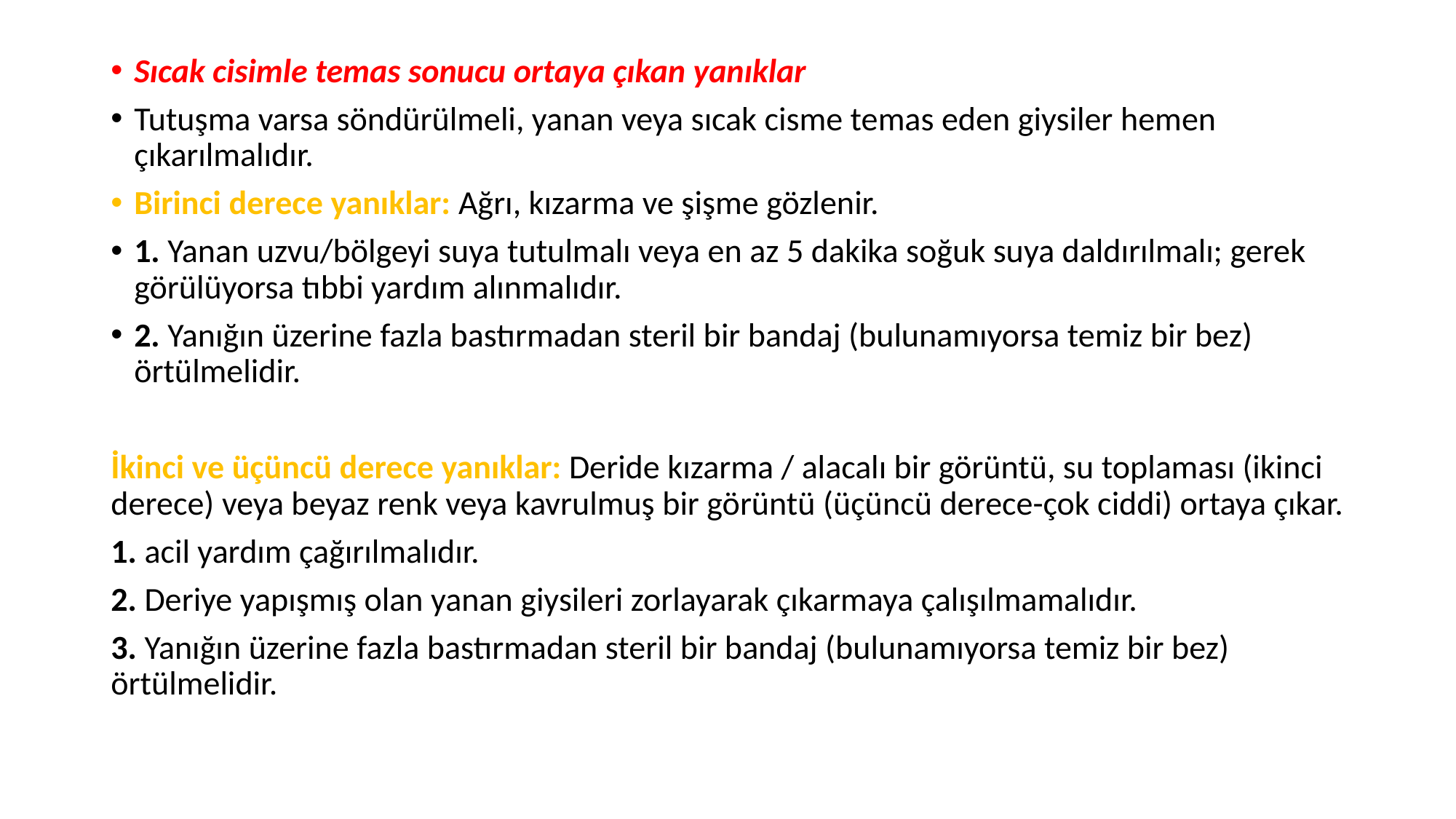

Sıcak cisimle temas sonucu ortaya çıkan yanıklar
Tutuşma varsa söndürülmeli, yanan veya sıcak cisme temas eden giysiler hemen çıkarılmalıdır.
Birinci derece yanıklar: Ağrı, kızarma ve şişme gözlenir.
1. Yanan uzvu/bölgeyi suya tutulmalı veya en az 5 dakika soğuk suya daldırılmalı; gerek görülüyorsa tıbbi yardım alınmalıdır.
2. Yanığın üzerine fazla bastırmadan steril bir bandaj (bulunamıyorsa temiz bir bez) örtülmelidir.

İkinci ve üçüncü derece yanıklar: Deride kızarma / alacalı bir görüntü, su toplaması (ikinci derece) veya beyaz renk veya kavrulmuş bir görüntü (üçüncü derece-çok ciddi) ortaya çıkar.
1. acil yardım çağırılmalıdır.
2. Deriye yapışmış olan yanan giysileri zorlayarak çıkarmaya çalışılmamalıdır.
3. Yanığın üzerine fazla bastırmadan steril bir bandaj (bulunamıyorsa temiz bir bez) örtülmelidir.